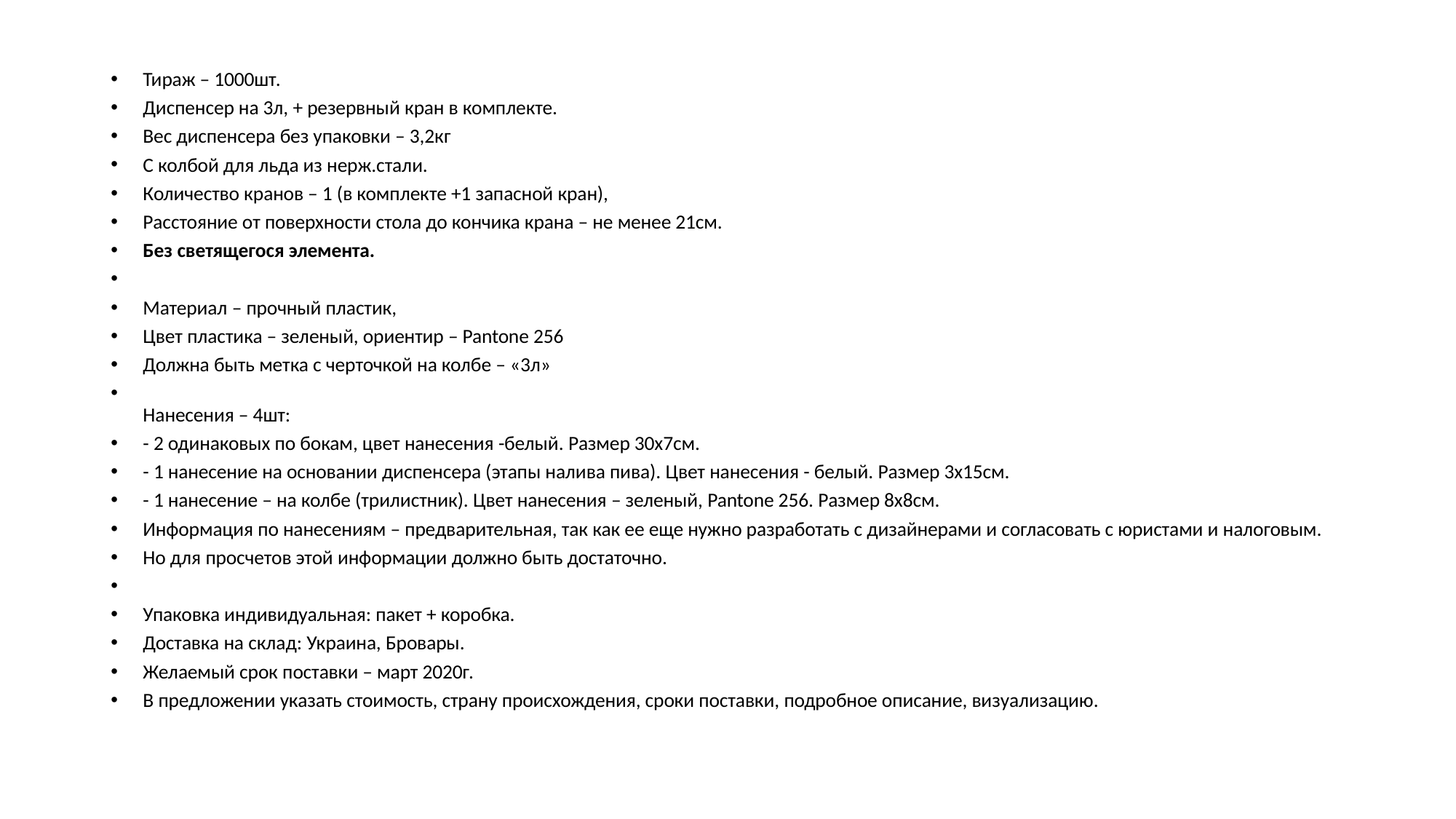

Тираж – 1000шт.
Диспенсер на 3л, + резервный кран в комплекте.
Вес диспенсера без упаковки – 3,2кг
С колбой для льда из нерж.стали.
Количество кранов – 1 (в комплекте +1 запасной кран),
Расстояние от поверхности стола до кончика крана – не менее 21см.
Без светящегося элемента.

Материал – прочный пластик,
Цвет пластика – зеленый, ориентир – Pantone 256
Должна быть метка с черточкой на колбе – «3л»
Нанесения – 4шт:
- 2 одинаковых по бокам, цвет нанесения -белый. Размер 30х7см.
- 1 нанесение на основании диспенсера (этапы налива пива). Цвет нанесения - белый. Размер 3х15см.
- 1 нанесение – на колбе (трилистник). Цвет нанесения – зеленый, Pantone 256. Размер 8х8см.
Информация по нанесениям – предварительная, так как ее еще нужно разработать с дизайнерами и согласовать с юристами и налоговым.
Но для просчетов этой информации должно быть достаточно.

Упаковка индивидуальная: пакет + коробка.
Доставка на склад: Украина, Бровары.
Желаемый срок поставки – март 2020г.
В предложении указать стоимость, страну происхождения, сроки поставки, подробное описание, визуализацию.